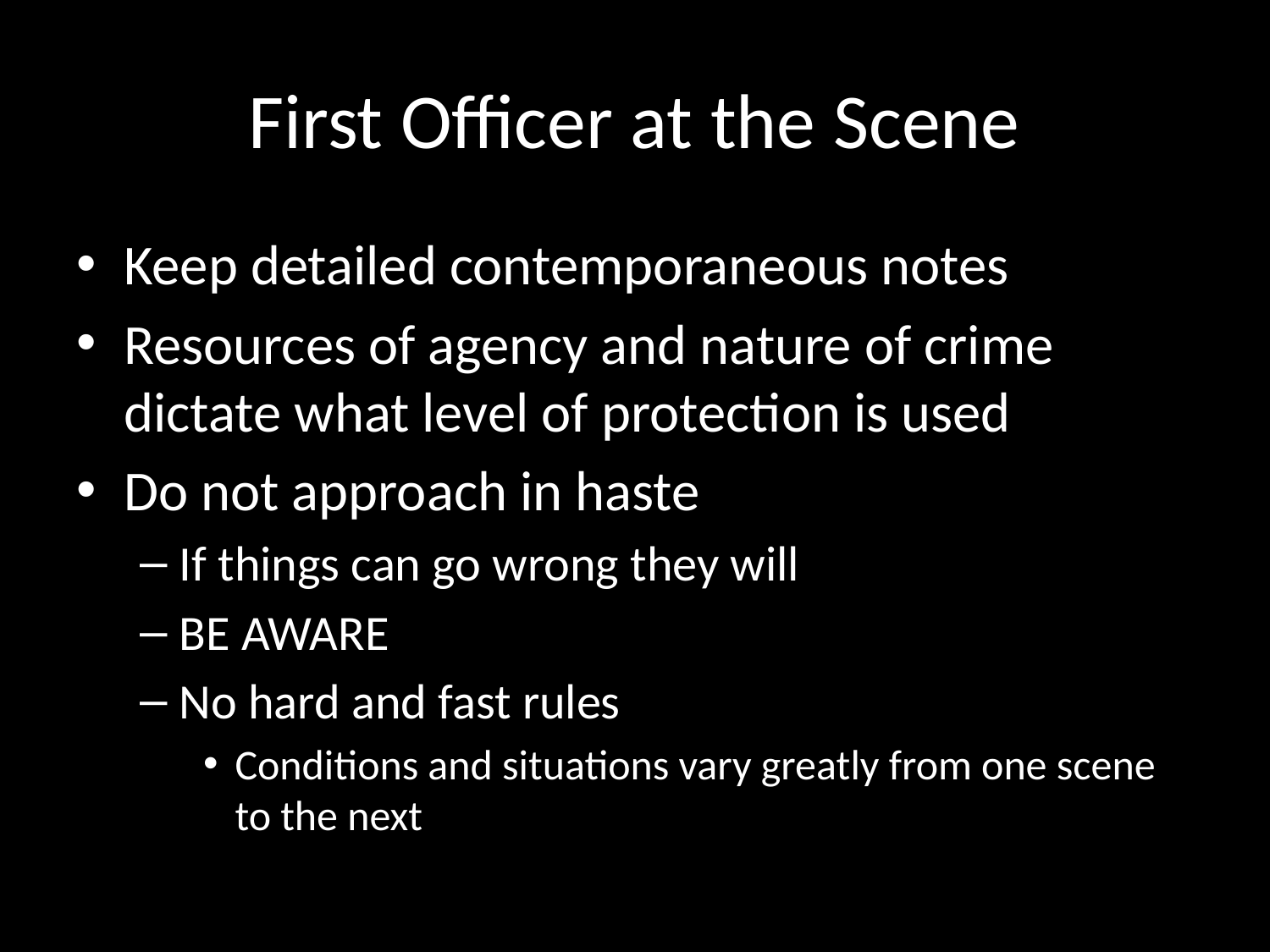

# First Officer at the Scene
Keep detailed contemporaneous notes
Resources of agency and nature of crime dictate what level of protection is used
Do not approach in haste
If things can go wrong they will
BE AWARE
No hard and fast rules
Conditions and situations vary greatly from one scene to the next